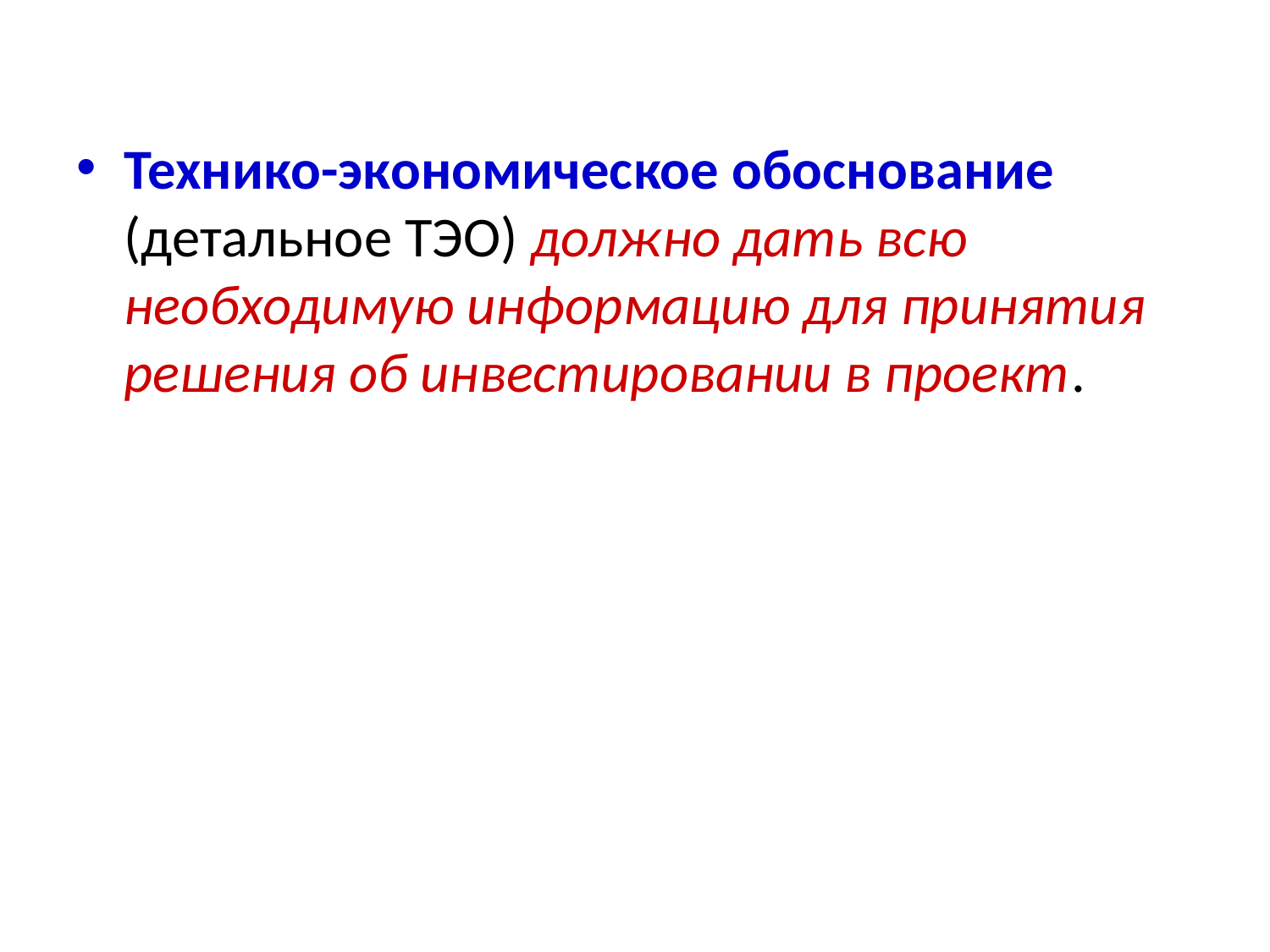

Технико-экономическое обоснование (детальное ТЭО) должно дать всю необходимую информацию для принятия решения об инвестировании в проект.